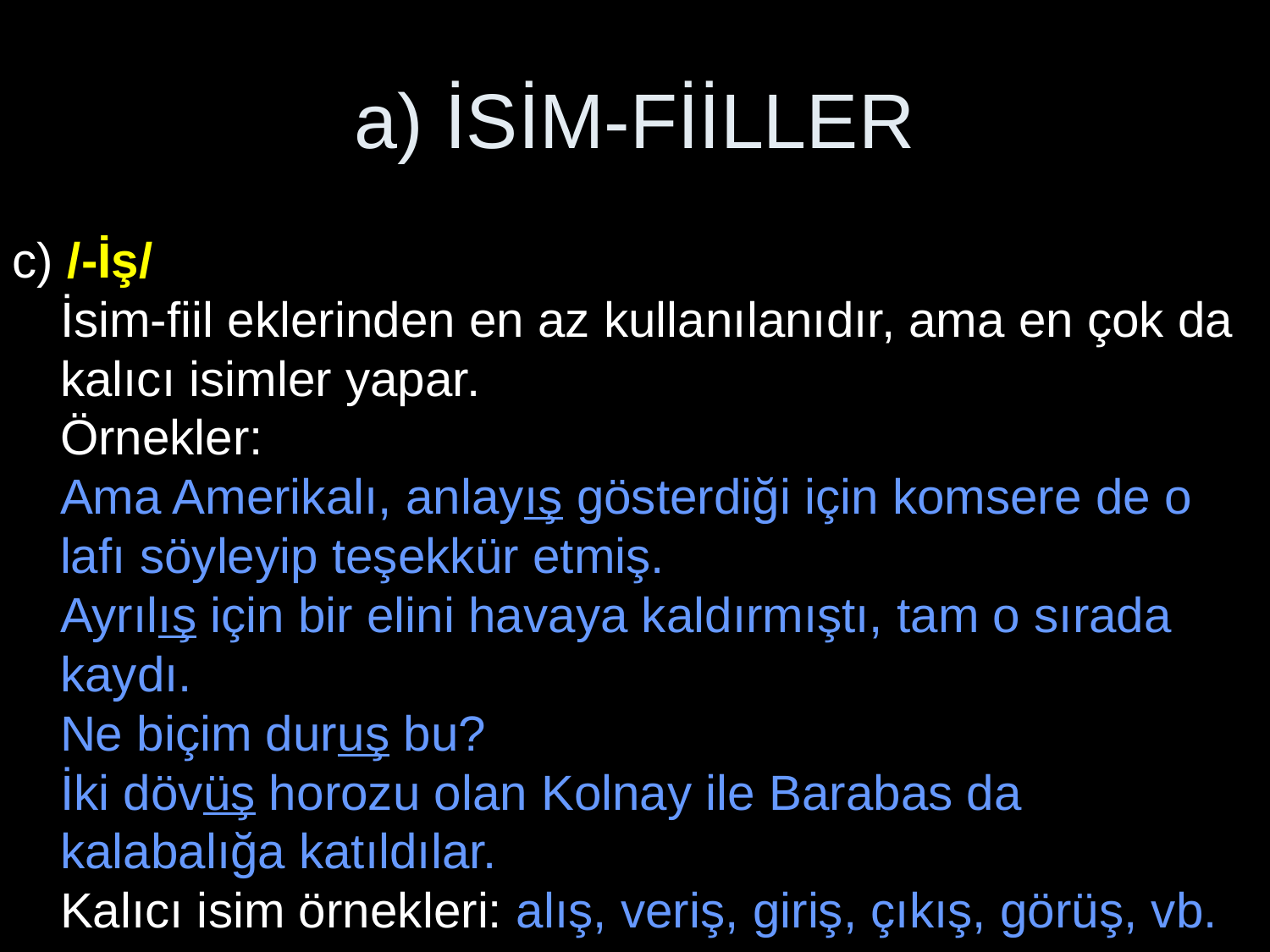

# a) İSİM-FİİLLER
c) /-İş/
İsim-fiil eklerinden en az kullanılanıdır, ama en çok da kalıcı isimler yapar.
Örnekler:
Ama Amerikalı, anlayış gösterdiği için komsere de o lafı söyleyip teşekkür etmiş.
Ayrılış için bir elini havaya kaldırmıştı, tam o sırada kaydı.
Ne biçim duruş bu?
İki dövüş horozu olan Kolnay ile Barabas da kalabalığa katıldılar.
Kalıcı isim örnekleri: alış, veriş, giriş, çıkış, görüş, vb.